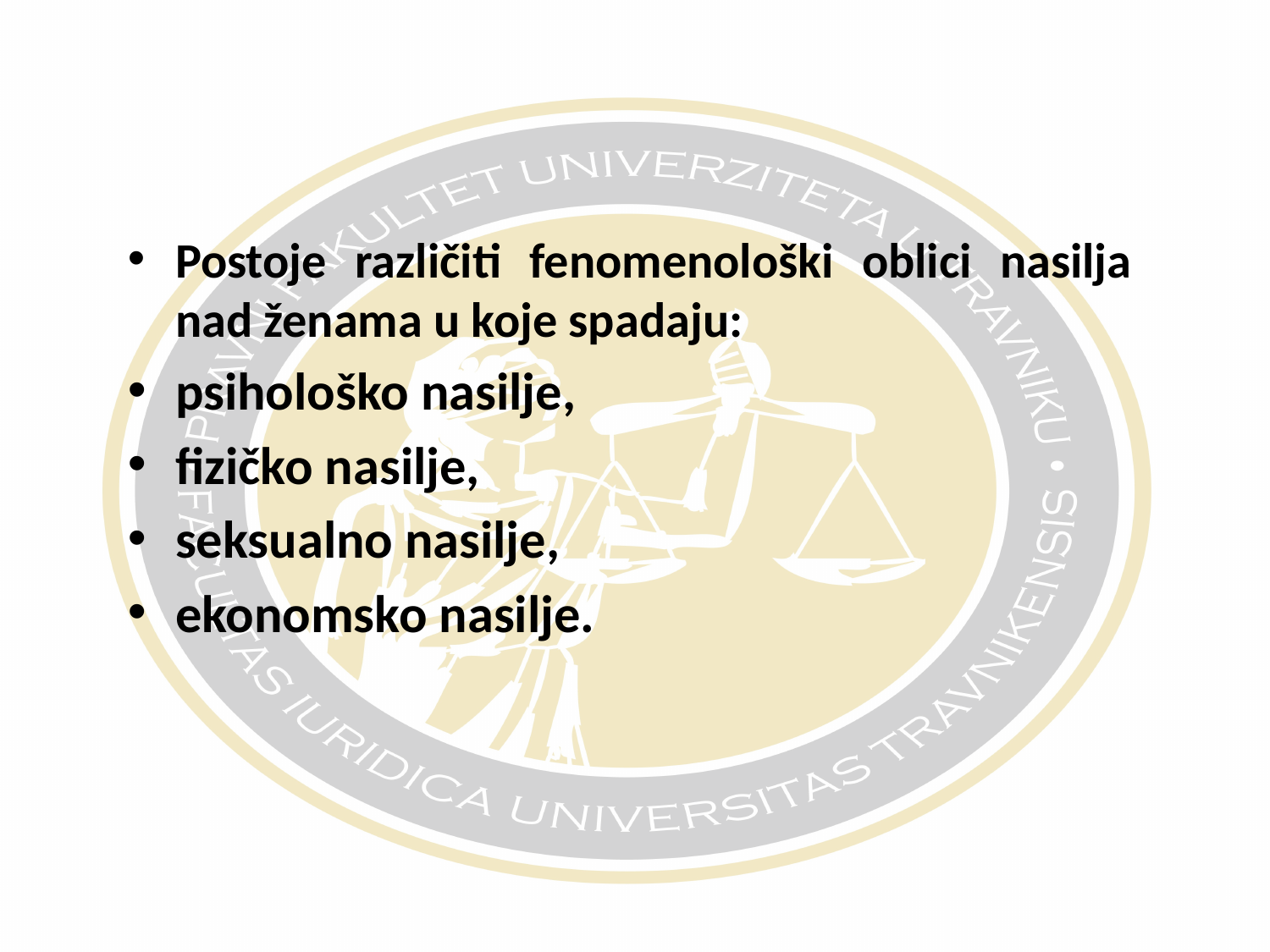

#
Postoje različiti fenomenološki oblici nasilja nad ženama u koje spadaju:
psihološko nasilje,
fizičko nasilje,
seksualno nasilje,
ekonomsko nasilje.